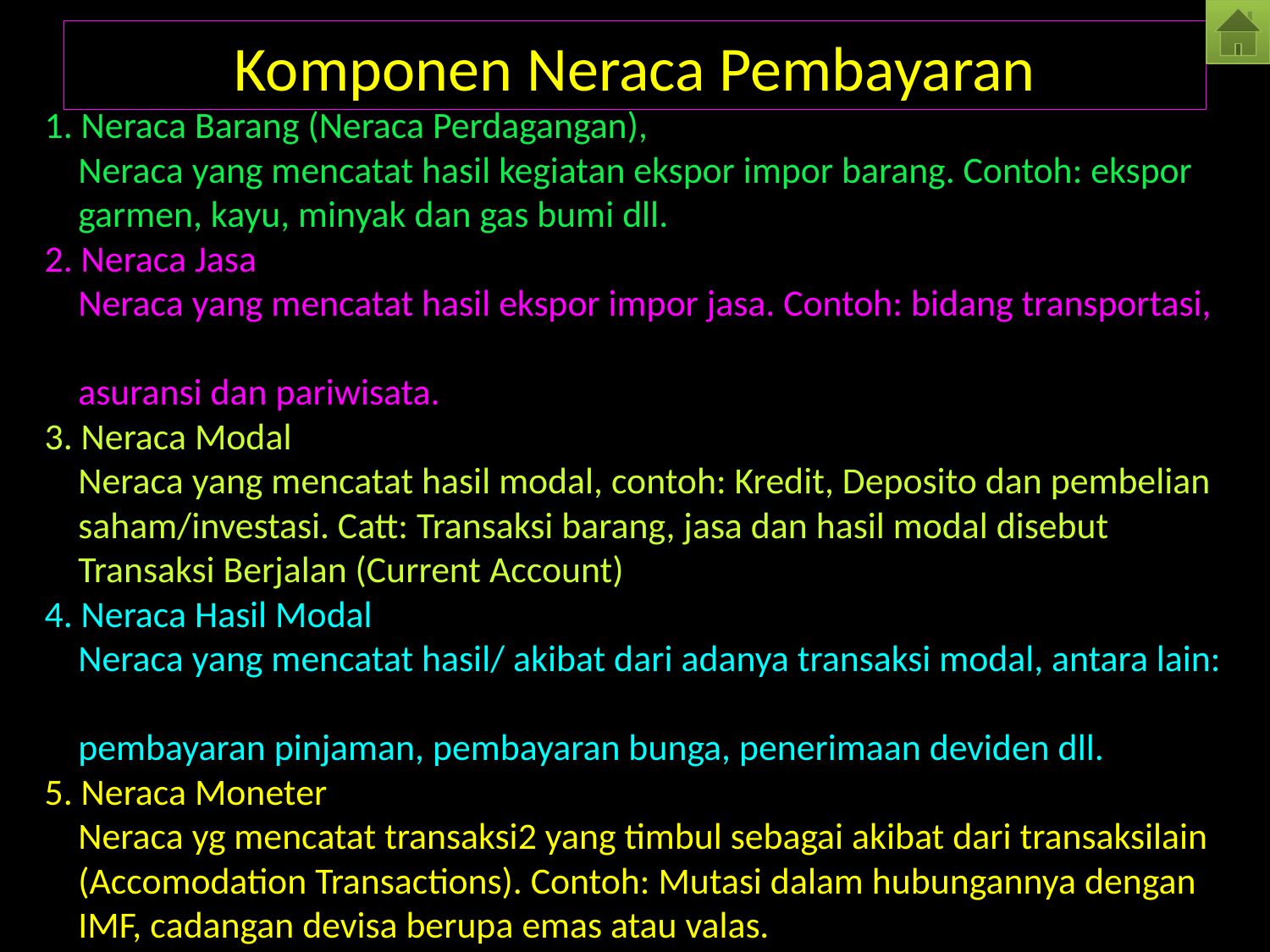

# Komponen Neraca Pembayaran
1. Neraca Barang (Neraca Perdagangan),
    Neraca yang mencatat hasil kegiatan ekspor impor barang. Contoh: ekspor
    garmen, kayu, minyak dan gas bumi dll.
2. Neraca Jasa
    Neraca yang mencatat hasil ekspor impor jasa. Contoh: bidang transportasi,
    asuransi dan pariwisata.
3. Neraca Modal
    Neraca yang mencatat hasil modal, contoh: Kredit, Deposito dan pembelian
    saham/investasi. Catt: Transaksi barang, jasa dan hasil modal disebut
    Transaksi Berjalan (Current Account)
4. Neraca Hasil Modal
    Neraca yang mencatat hasil/ akibat dari adanya transaksi modal, antara lain:
    pembayaran pinjaman, pembayaran bunga, penerimaan deviden dll.
5. Neraca Moneter
    Neraca yg mencatat transaksi2 yang timbul sebagai akibat dari transaksilain
    (Accomodation Transactions). Contoh: Mutasi dalam hubungannya dengan
    IMF, cadangan devisa berupa emas atau valas.